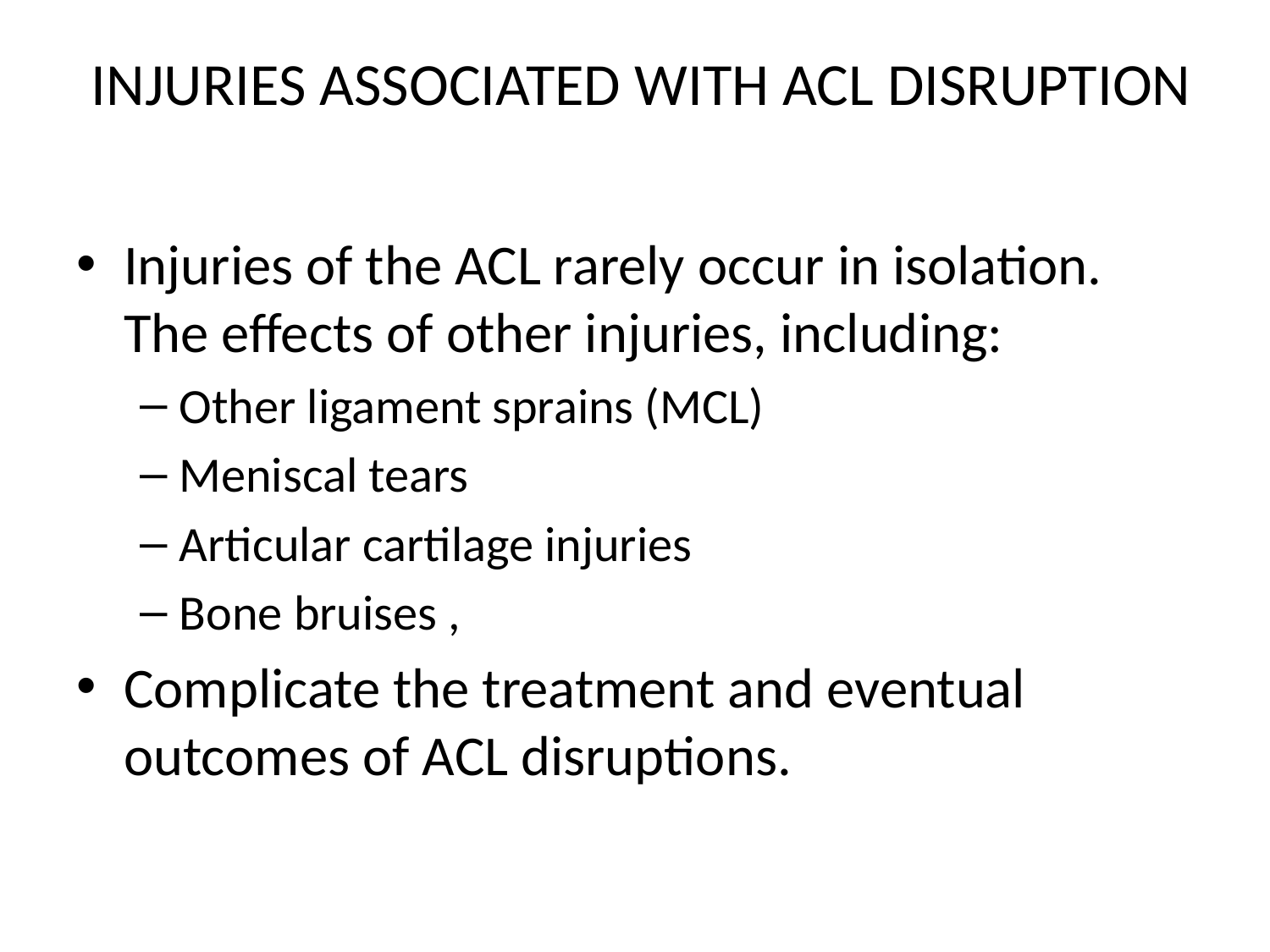

# INJURIES ASSOCIATED WITH ACL DISRUPTION
Injuries of the ACL rarely occur in isolation. The effects of other injuries, including:
Other ligament sprains (MCL)
Meniscal tears
Articular cartilage injuries
Bone bruises ,
Complicate the treatment and eventual outcomes of ACL disruptions.